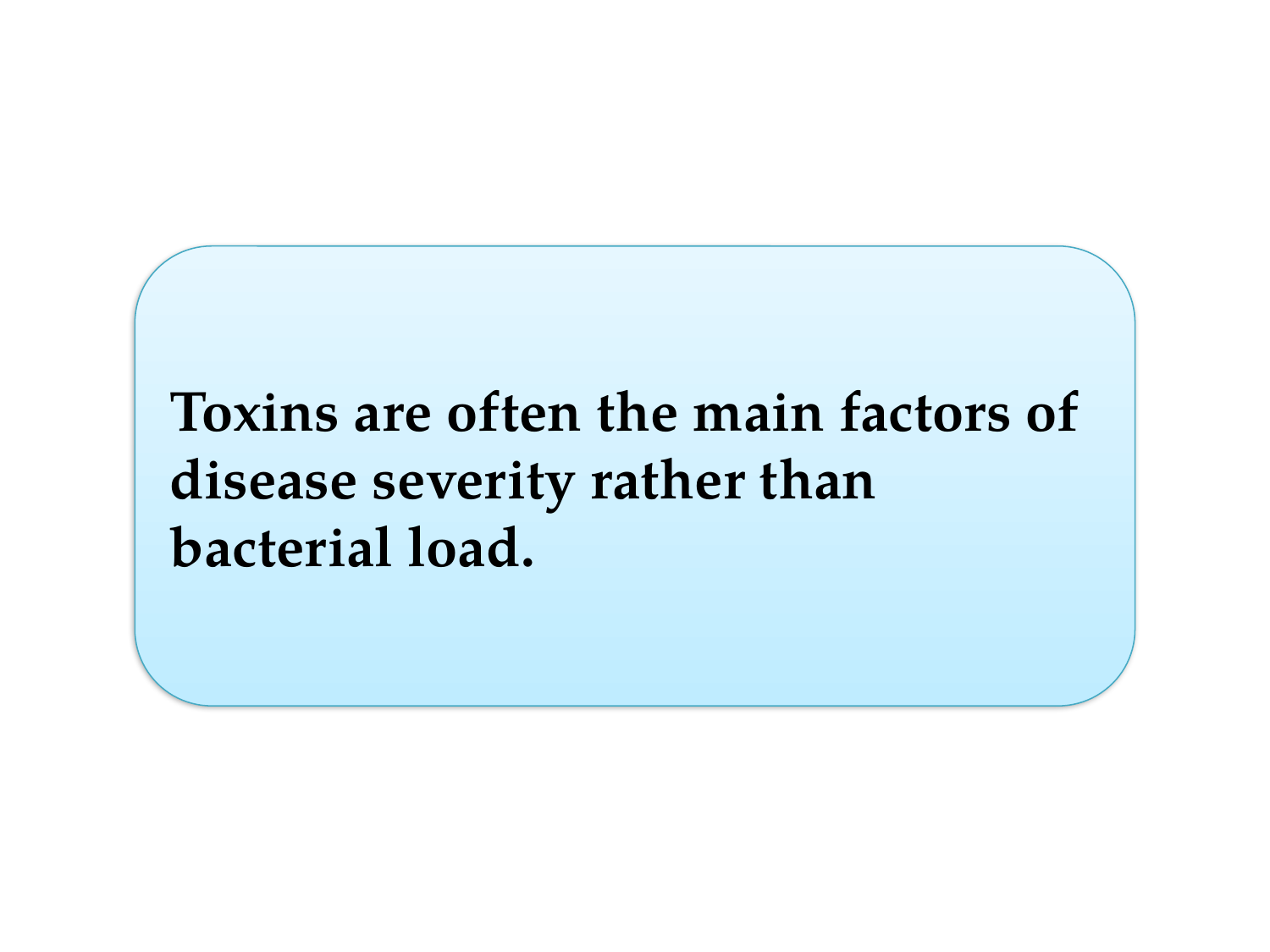

Toxins are often the main factors of disease severity rather than bacterial load.